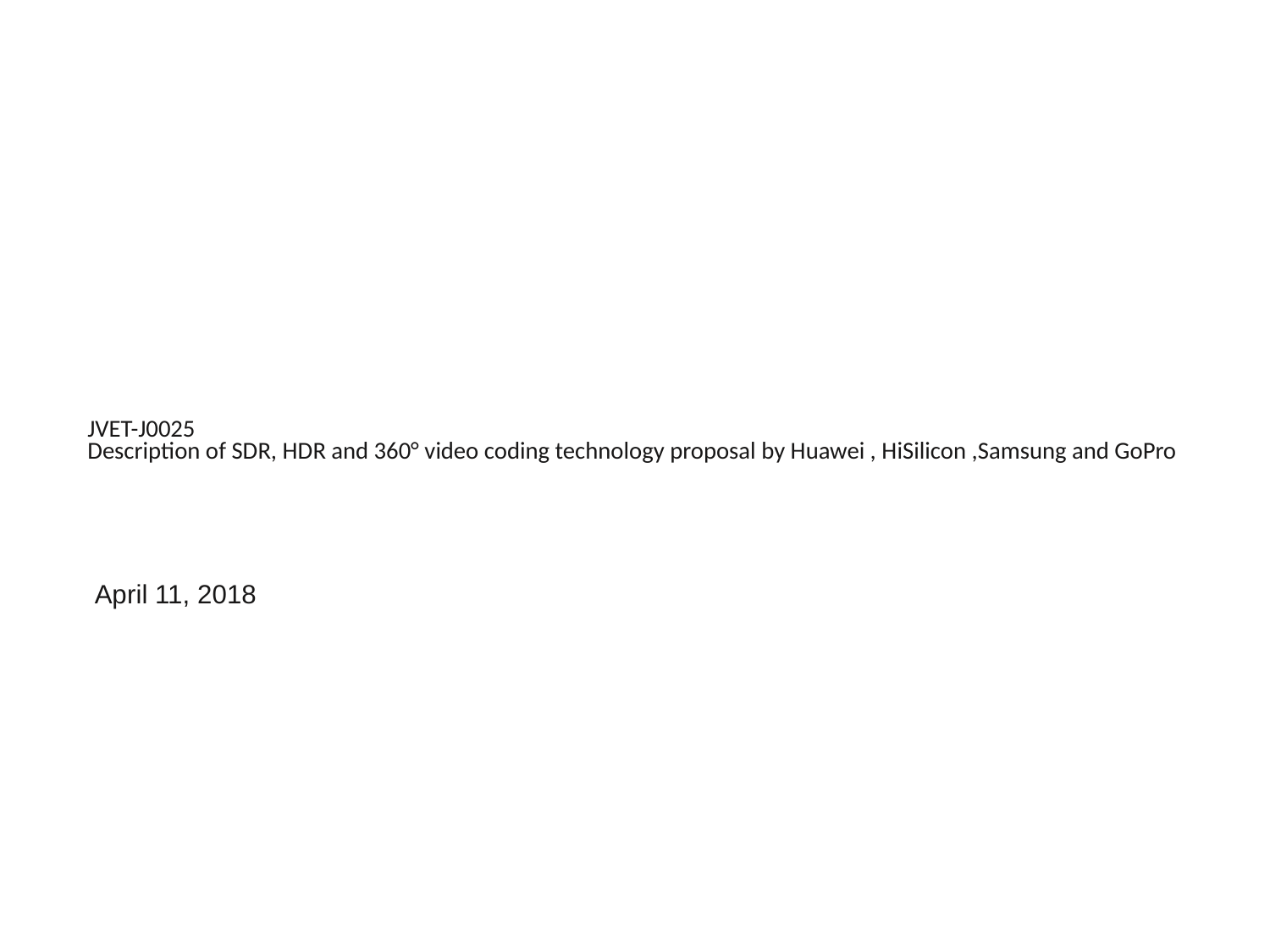

# JVET-J0025 Description of SDR, HDR and 360° video coding technology proposal by Huawei , HiSilicon ,Samsung and GoPro
 April 11, 2018